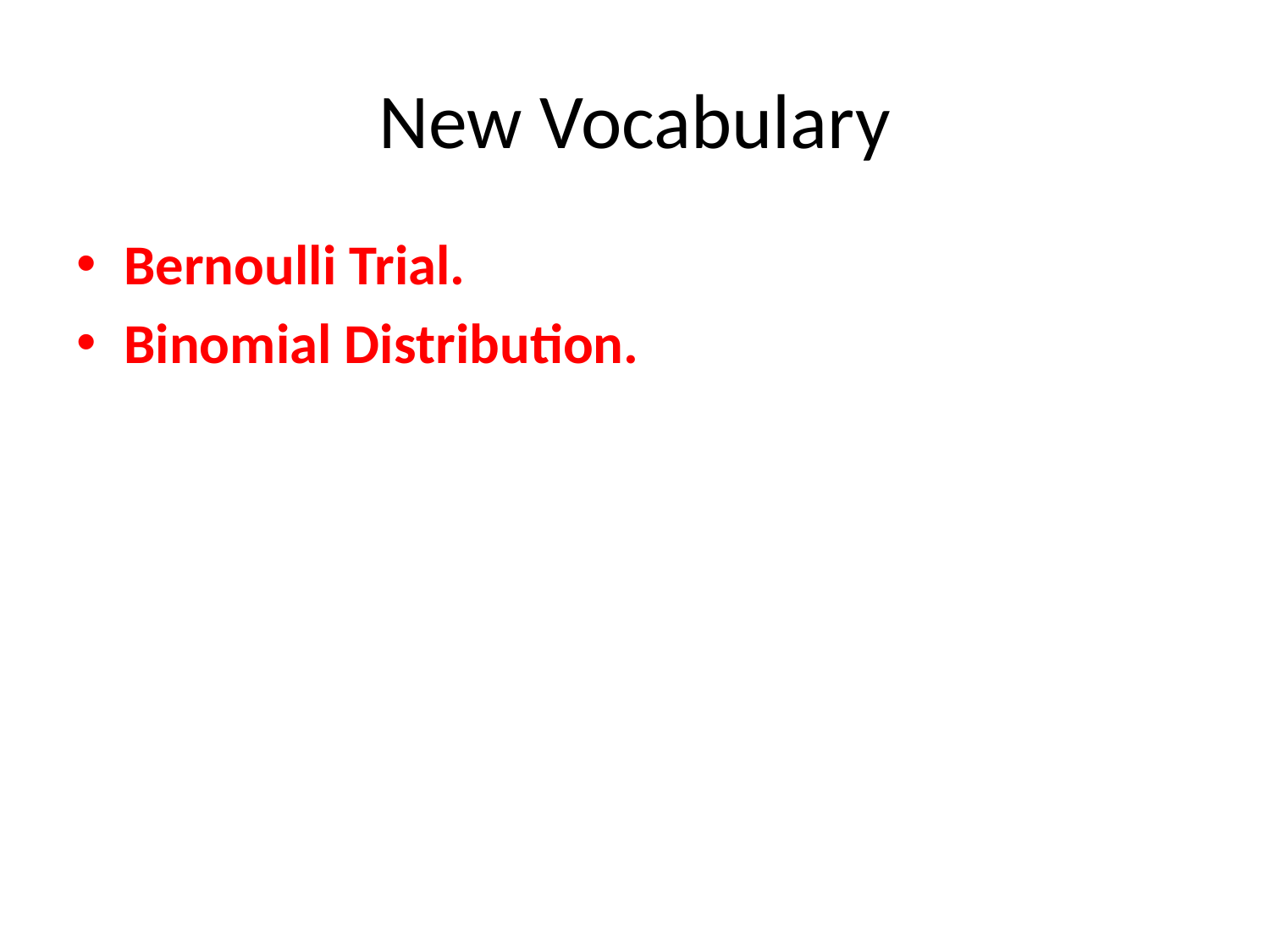

# New Vocabulary
Bernoulli Trial.
Binomial Distribution.